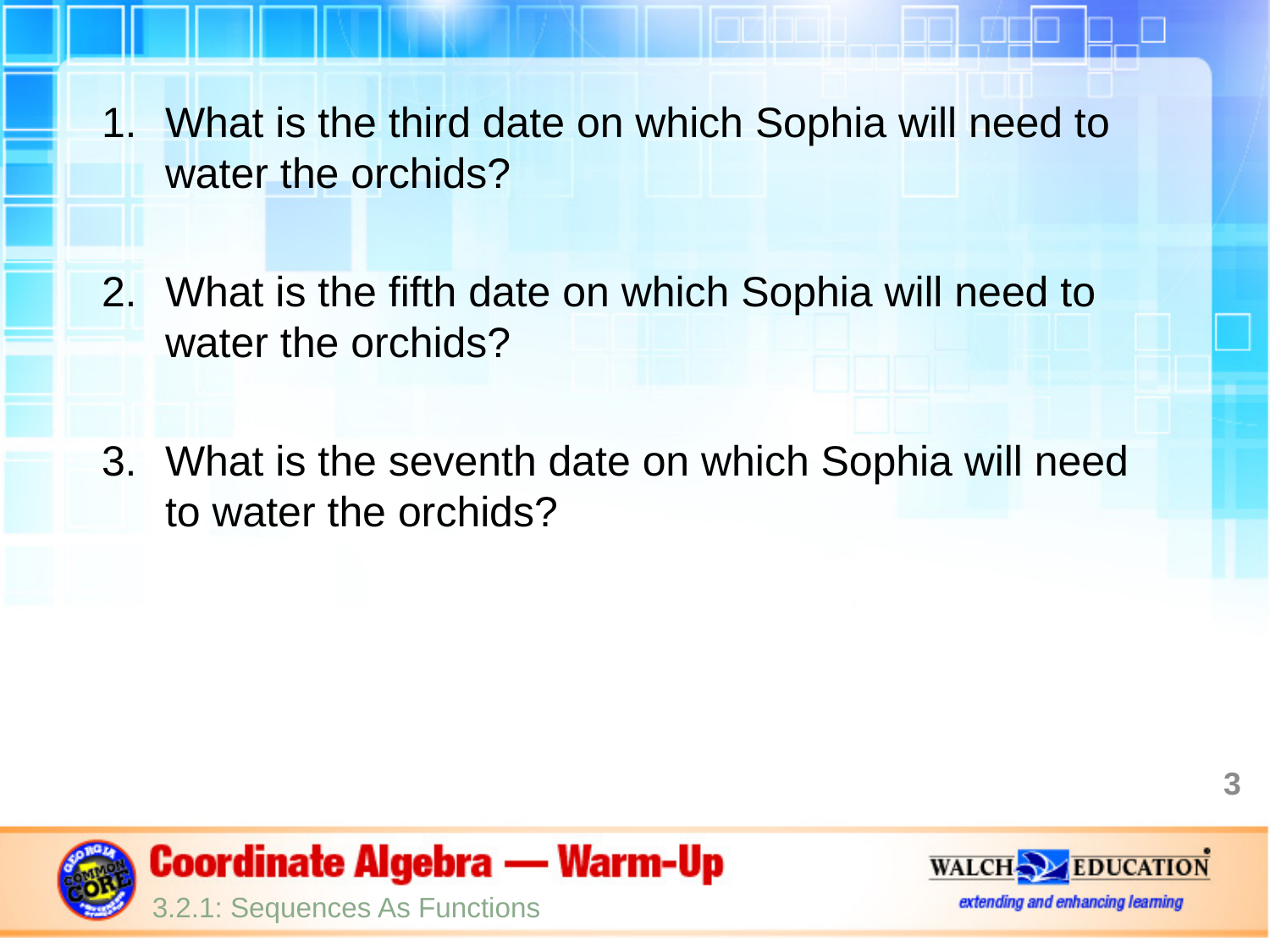

What is the third date on which Sophia will need to water the orchids?

What is the fifth date on which Sophia will need to water the orchids?

What is the seventh date on which Sophia will need to water the orchids?
3
3.2.1: Sequences As Functions